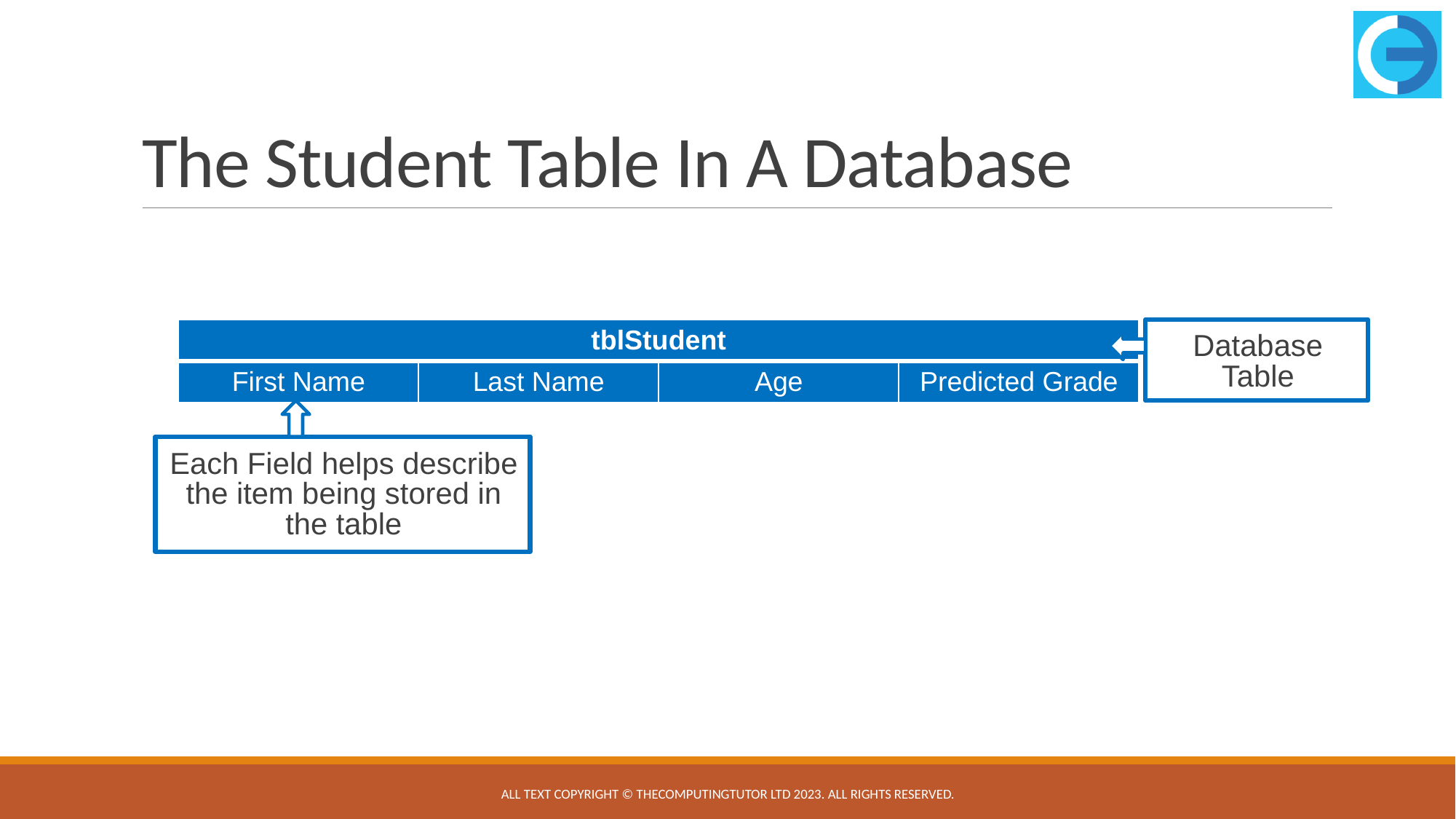

# The Student Table In A Database
| tblStudent |  |  |  |
| --- | --- | --- | --- |
| First Name | Last Name | Age | Predicted Grade |
Database Table

Each Field helps describe the item being stored in the table
All text copyright © TheComputingTutor Ltd 2023. All rights Reserved.